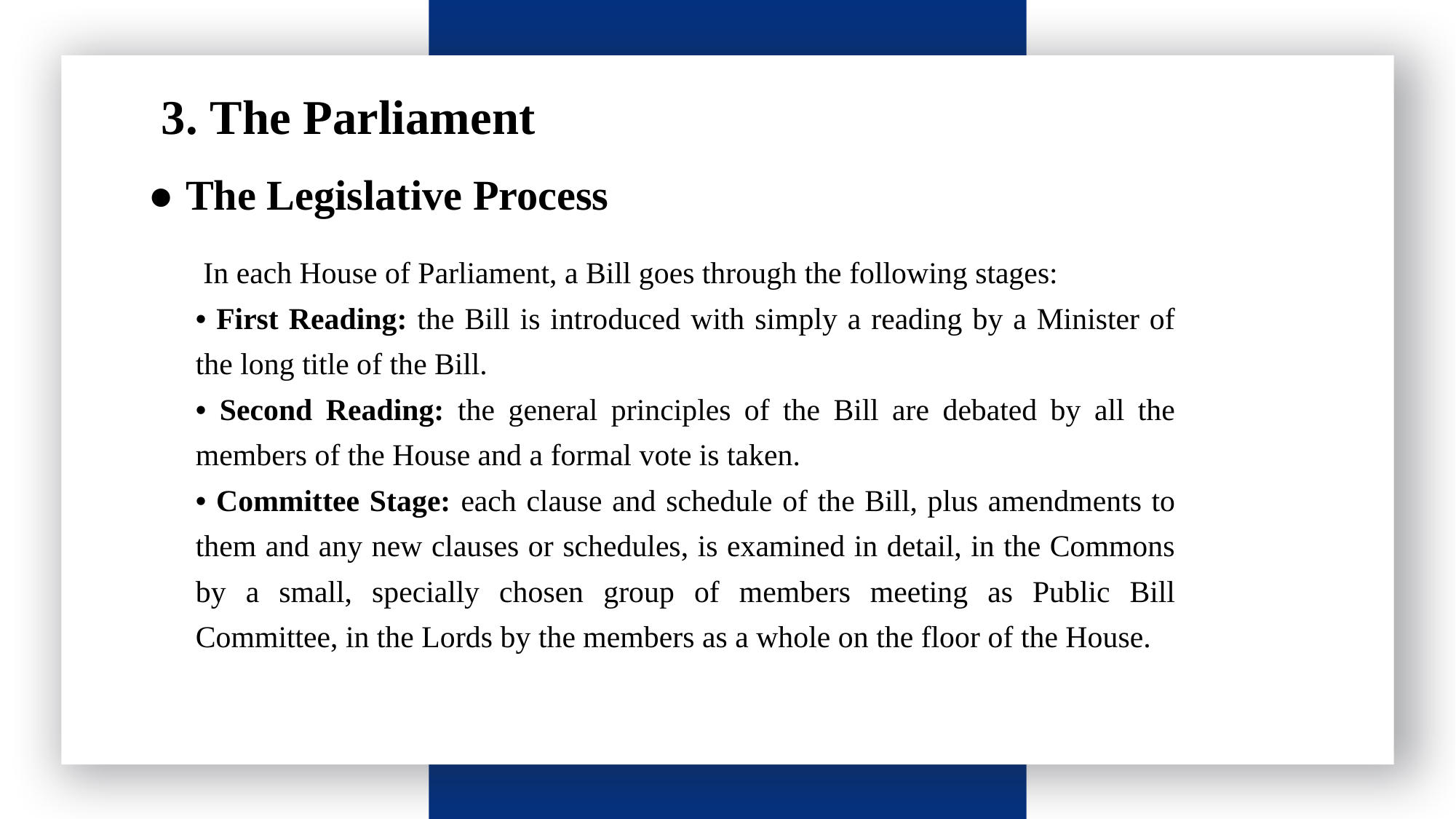

3. The Parliament
● The Legislative Process
 In each House of Parliament, a Bill goes through the following stages:
• First Reading: the Bill is introduced with simply a reading by a Minister of the long title of the Bill.
• Second Reading: the general principles of the Bill are debated by all the members of the House and a formal vote is taken.
• Committee Stage: each clause and schedule of the Bill, plus amendments to them and any new clauses or schedules, is examined in detail, in the Commons by a small, specially chosen group of members meeting as Public Bill Committee, in the Lords by the members as a whole on the floor of the House.